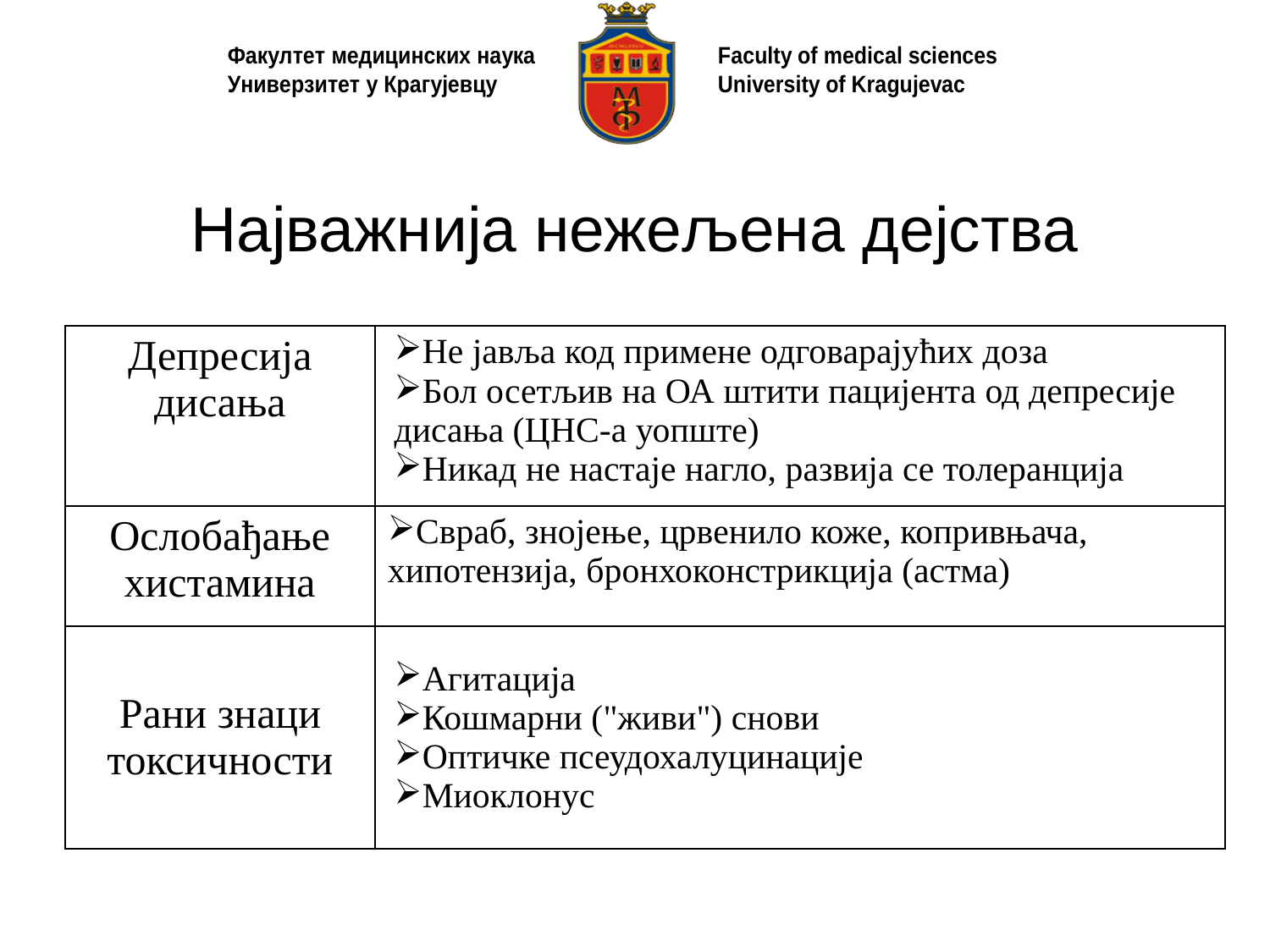

# Најважнија нежељена дејства
| Депресија дисања | Не јавља код примене одговарајућих доза Бол осетљив на ОА штити пацијента од депресије дисања (ЦНС-а уопште) Никад не настаје нагло, развија се толеранција |
| --- | --- |
| Рани знаци токсичности | Агитација Кошмарни ("живи") снови Оптичке псеудохалуцинације Миоклонус |
| Ослобађање хистамина | Свраб, знојење, црвенило коже, копривњача, хипотензија, бронхоконстрикција (астма) |
| --- | --- |